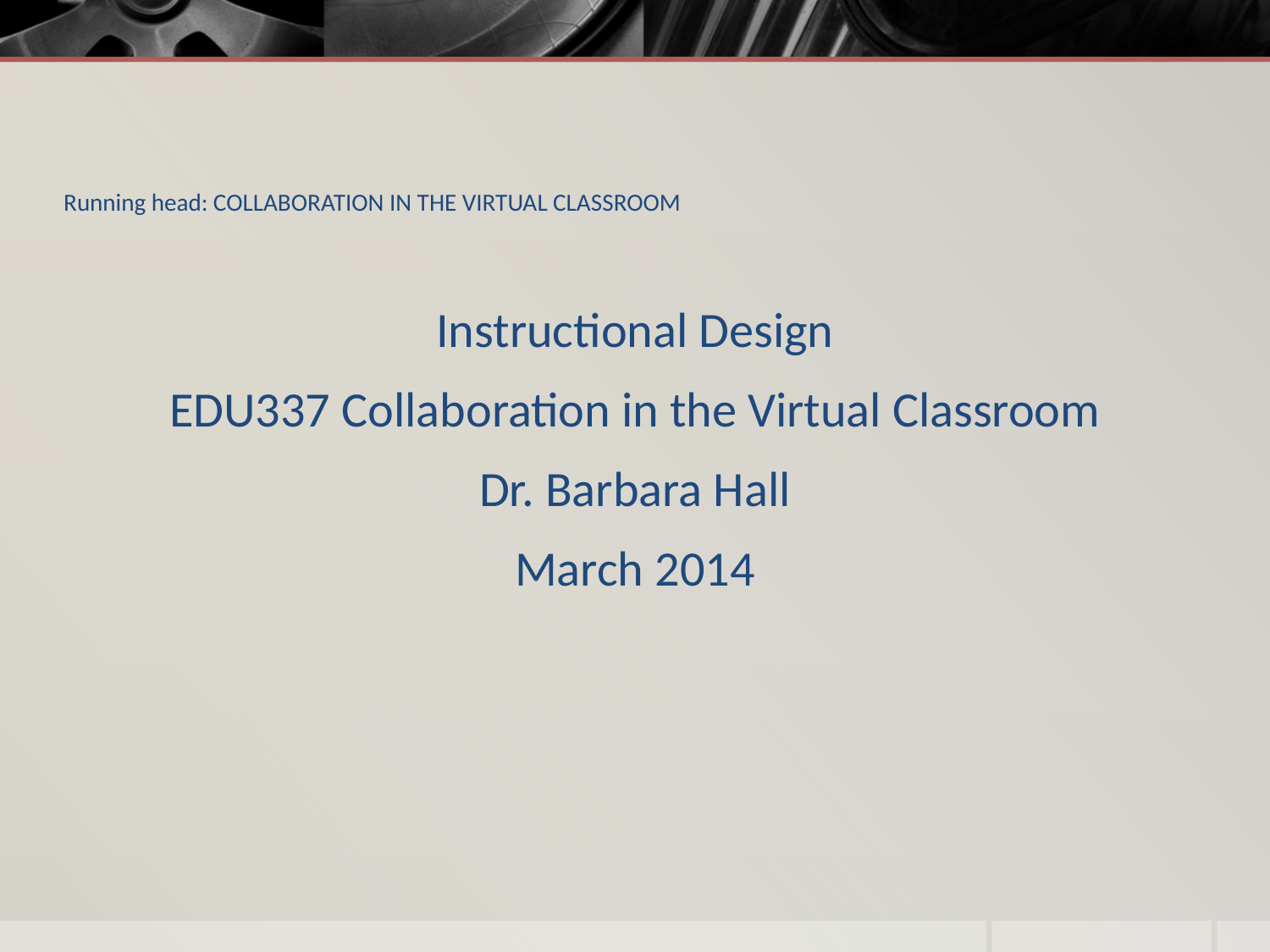

# Running head: COLLABORATION IN THE VIRTUAL CLASSROOM

Instructional Design
EDU337 Collaboration in the Virtual Classroom
Dr. Barbara Hall
March 2014